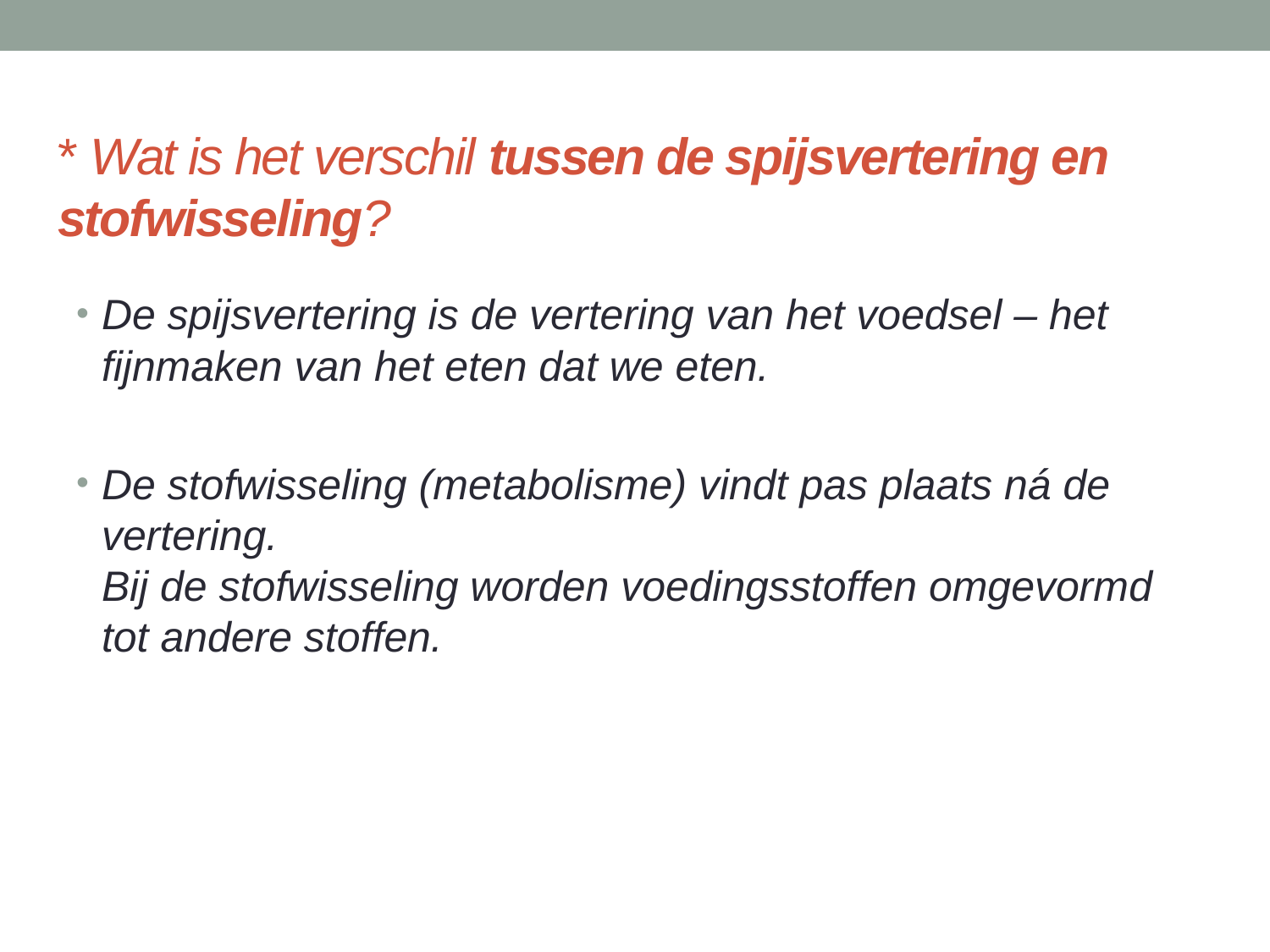

# * Wat is het verschil tussen de spijsvertering en stofwisseling?

De spijsvertering is de vertering van het voedsel – het fijnmaken van het eten dat we eten.

De stofwisseling (metabolisme) vindt pas plaats ná de vertering.
Bij de stofwisseling worden voedingsstoffen omgevormd tot andere stoffen.